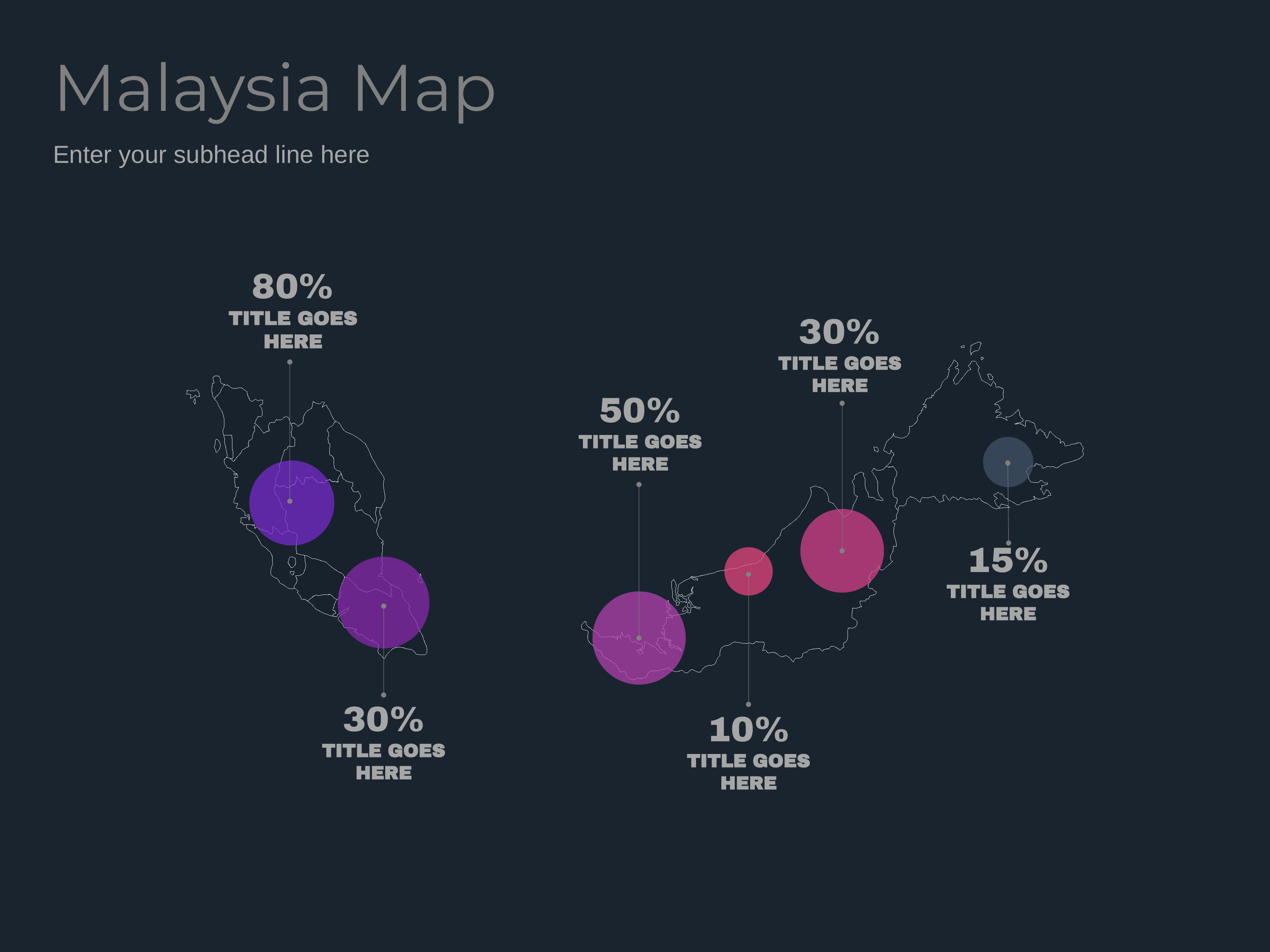

# Malaysia Map
Enter your subhead line here
80%
TITLE GOES HERE
30%
TITLE GOES HERE

50%
TITLE GOES HERE

15%
TITLE GOES HERE

30%
TITLE GOES HERE
10%
TITLE GOES HERE